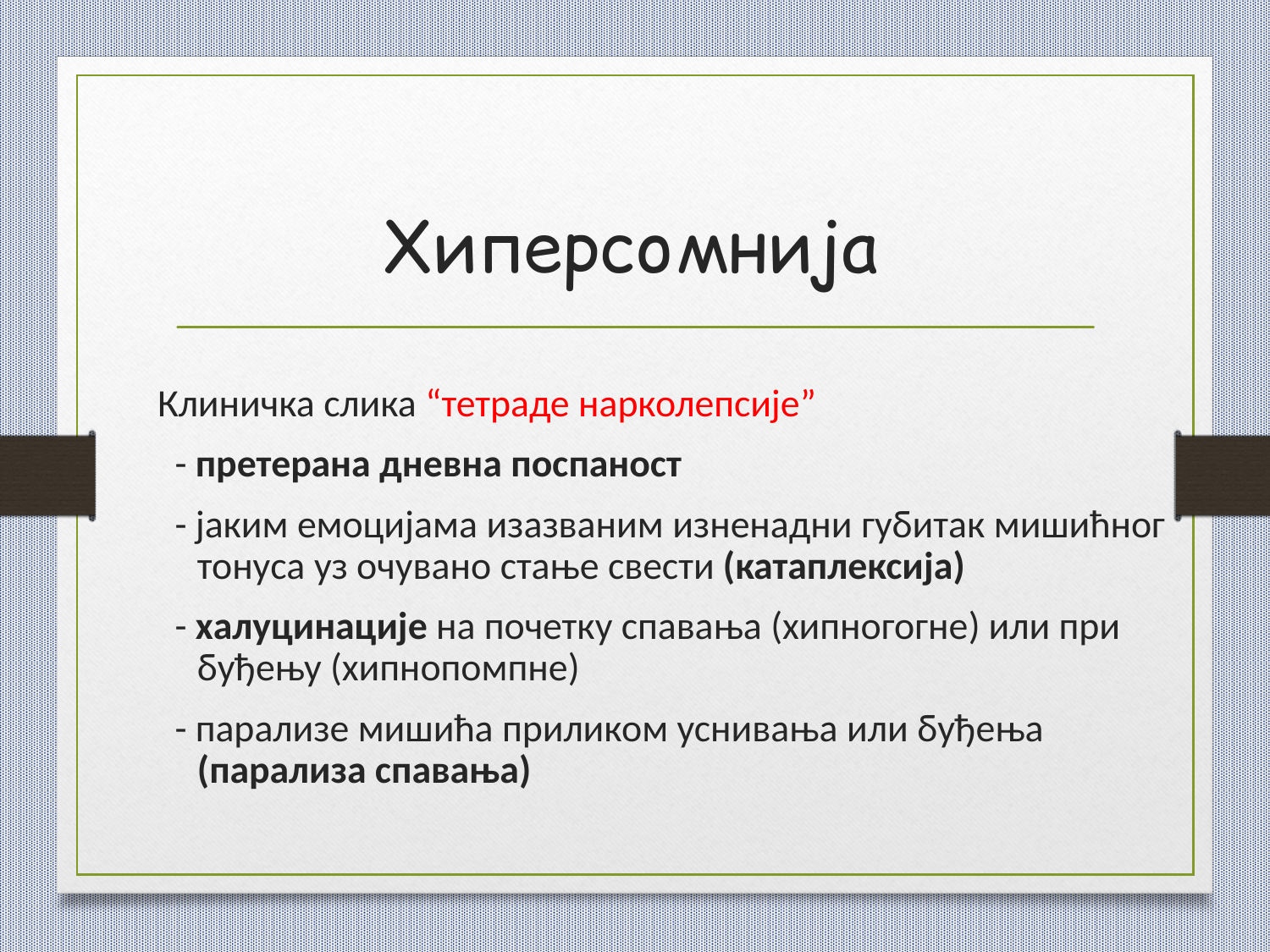

# Хиперсомнија

Клиничка слика “тетраде нарколепсије”
  - претерана дневна поспаност
  - јаким емоцијама изазваним изненадни губитак мишићног тонуса уз очувано стање свести (катаплексија)
  - халуцинације на почетку спавања (хипногогне) или при буђењу (хипнопомпне)
  - парализе мишића приликом уснивања или буђења (парализа спавања)